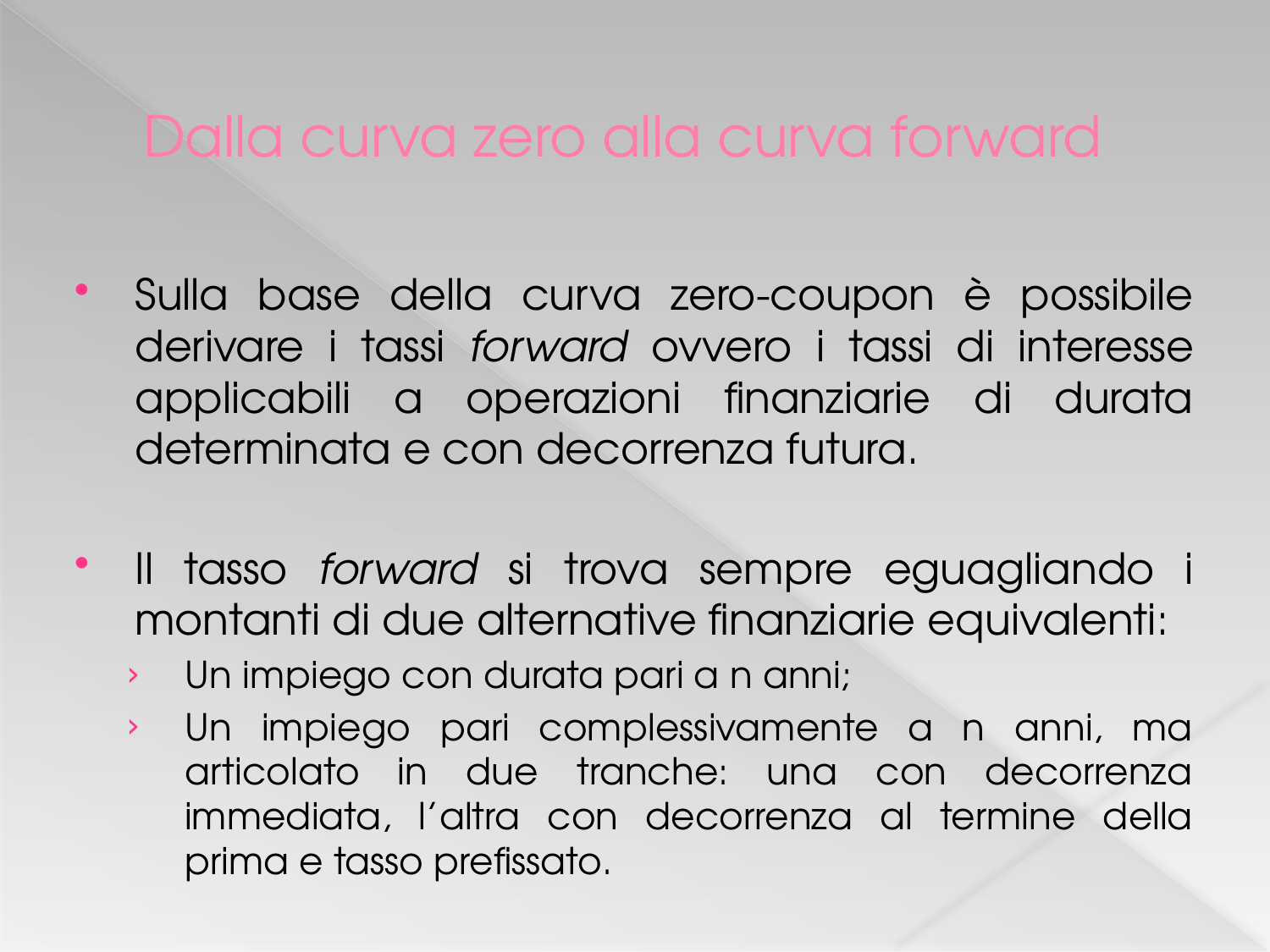

# Dalla curva zero alla curva forward
Sulla base della curva zero-coupon è possibile derivare i tassi forward ovvero i tassi di interesse applicabili a operazioni finanziarie di durata determinata e con decorrenza futura.

Il tasso forward si trova sempre eguagliando i montanti di due alternative finanziarie equivalenti:
Un impiego con durata pari a n anni;
Un impiego pari complessivamente a n anni, ma articolato in due tranche: una con decorrenza immediata, l’altra con decorrenza al termine della prima e tasso prefissato.